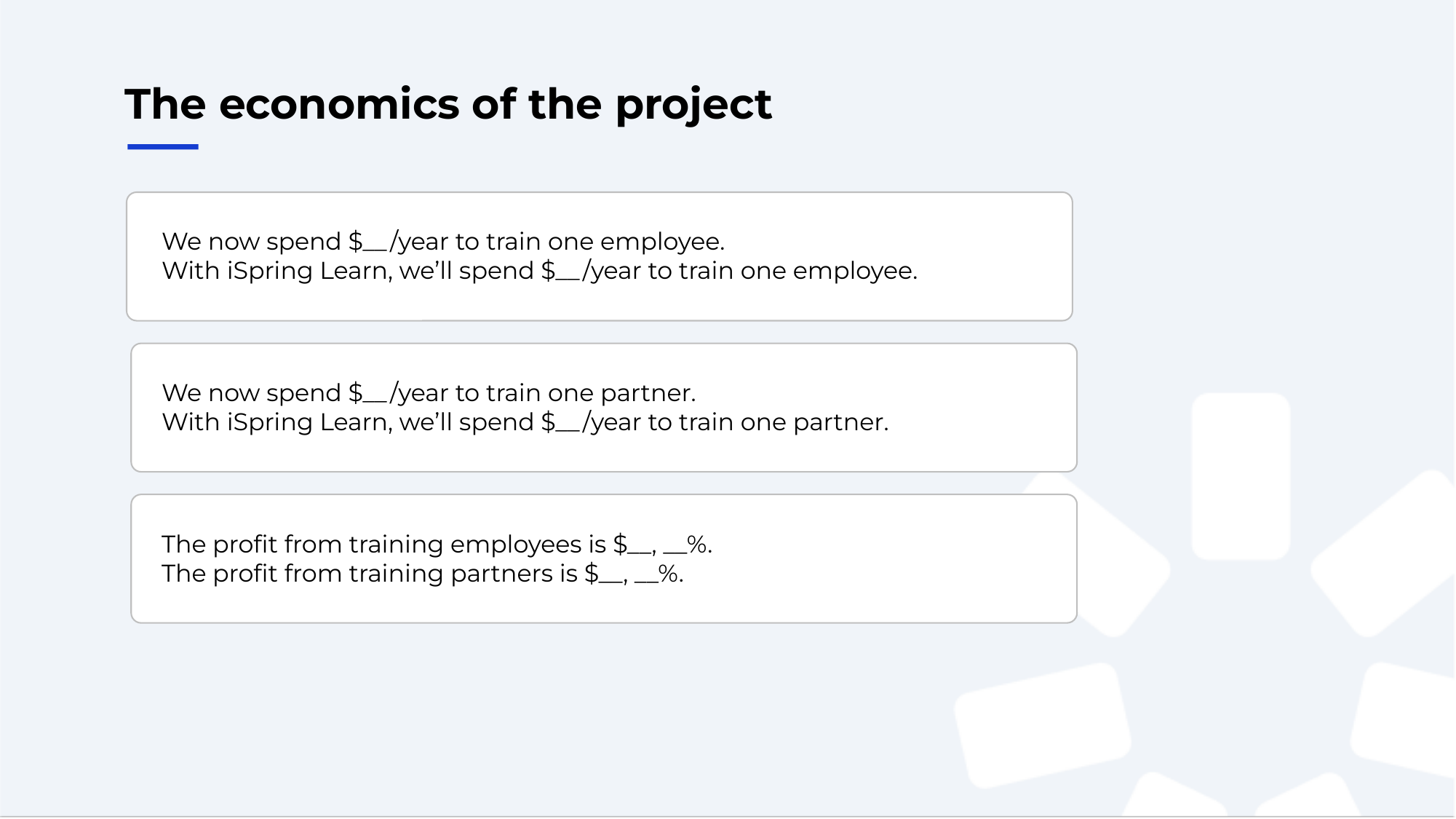

# The economics of the project

We now spend $__/year to train one employee.
With iSpring Learn, we’ll spend $__/year to train one employee.

We now spend $__/year to train one partner.
With iSpring Learn, we’ll spend $__/year to train one partner.

The profit from training employees is $__, __%.
The profit from training partners is $__, __%.